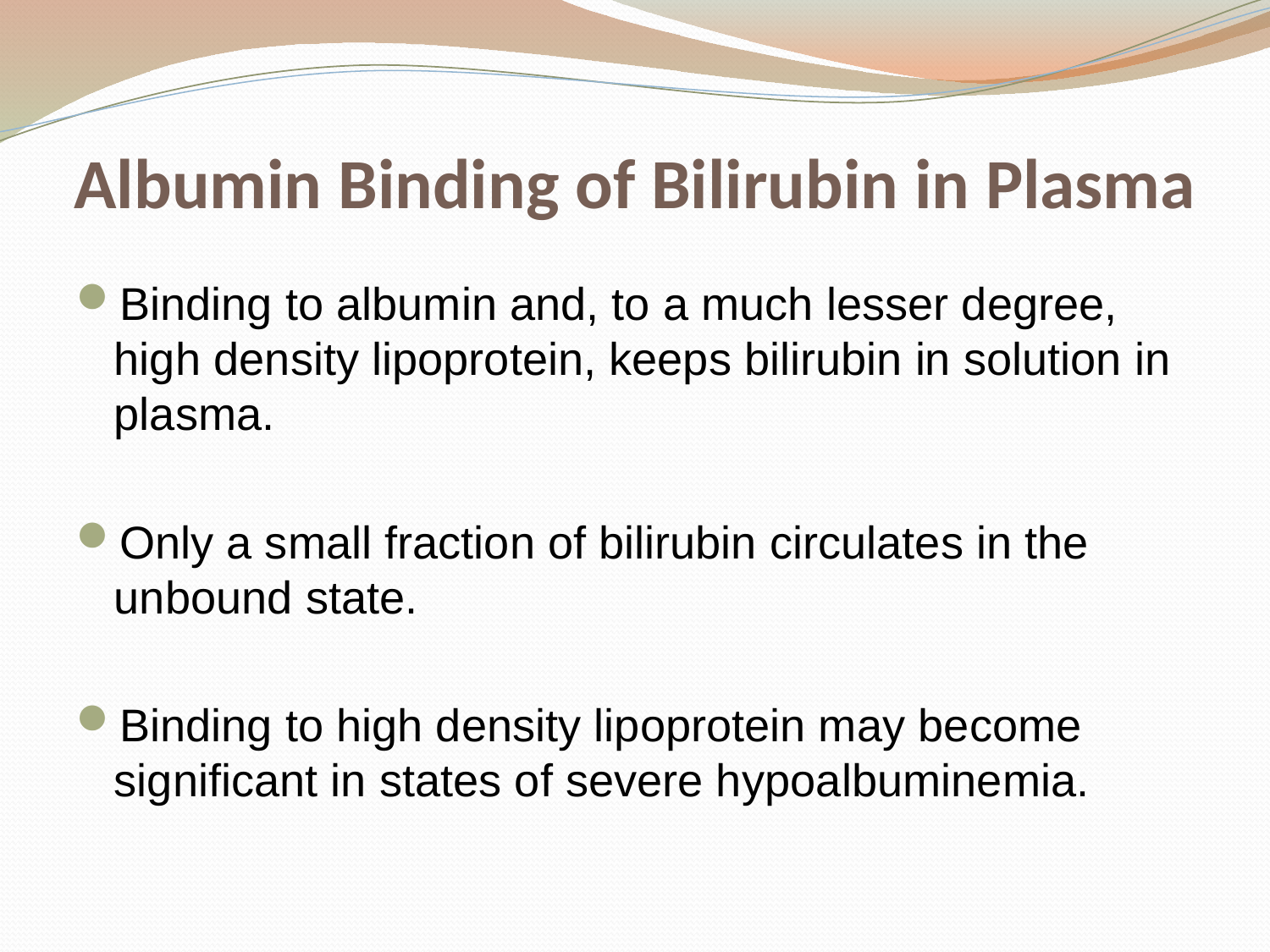

# Albumin Binding of Bilirubin in Plasma
Binding to albumin and, to a much lesser degree, high density lipoprotein, keeps bilirubin in solution in plasma.

Only a small fraction of bilirubin circulates in the unbound state.

Binding to high density lipoprotein may become significant in states of severe hypoalbuminemia.